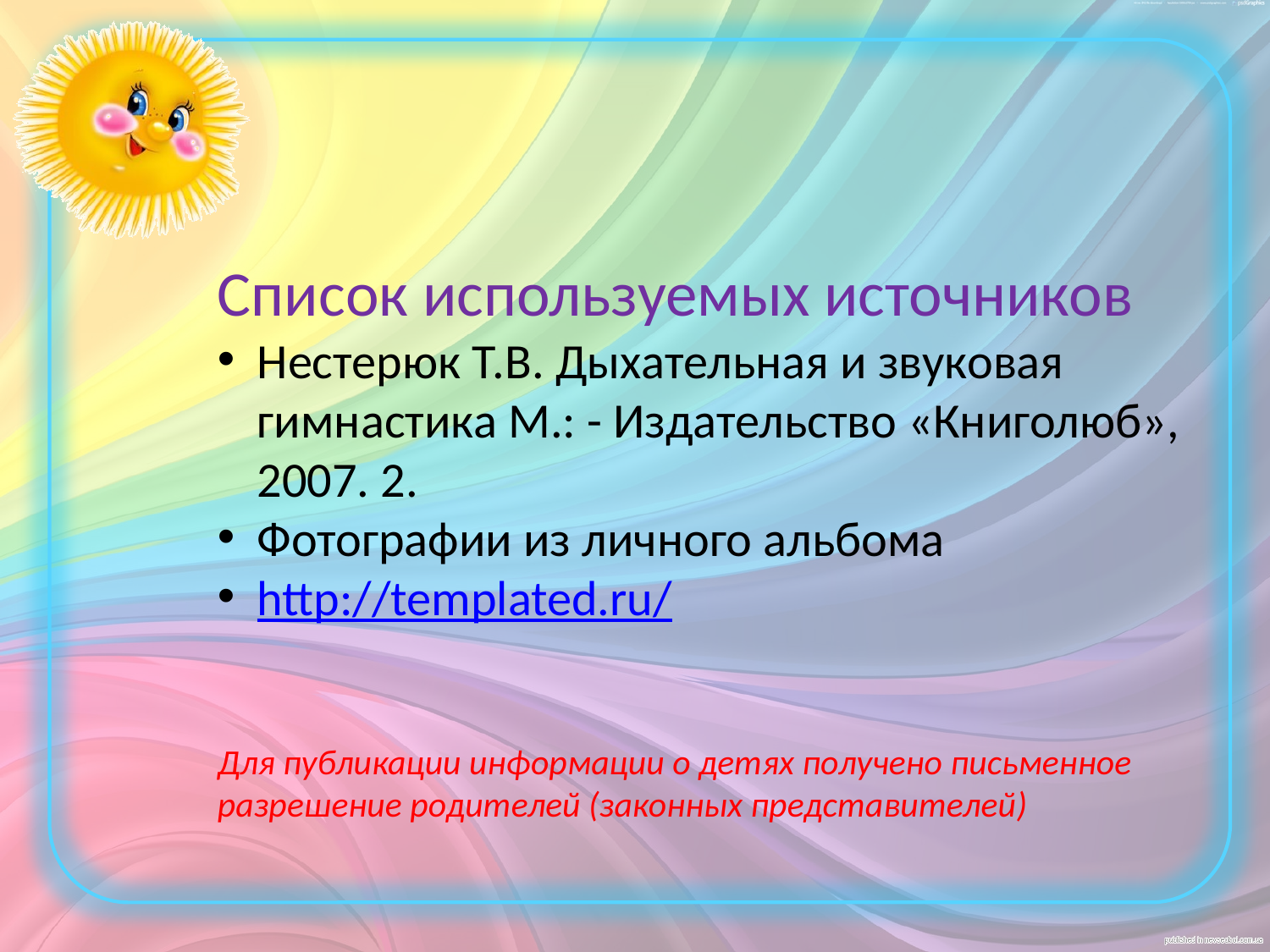

Список используемых источников
Нестерюк Т.В. Дыхательная и звуковая гимнастика М.: - Издательство «Книголюб», 2007. 2.
Фотографии из личного альбома
http://templated.ru/

Для публикации информации о детях получено письменное разрешение родителей (законных представителей)